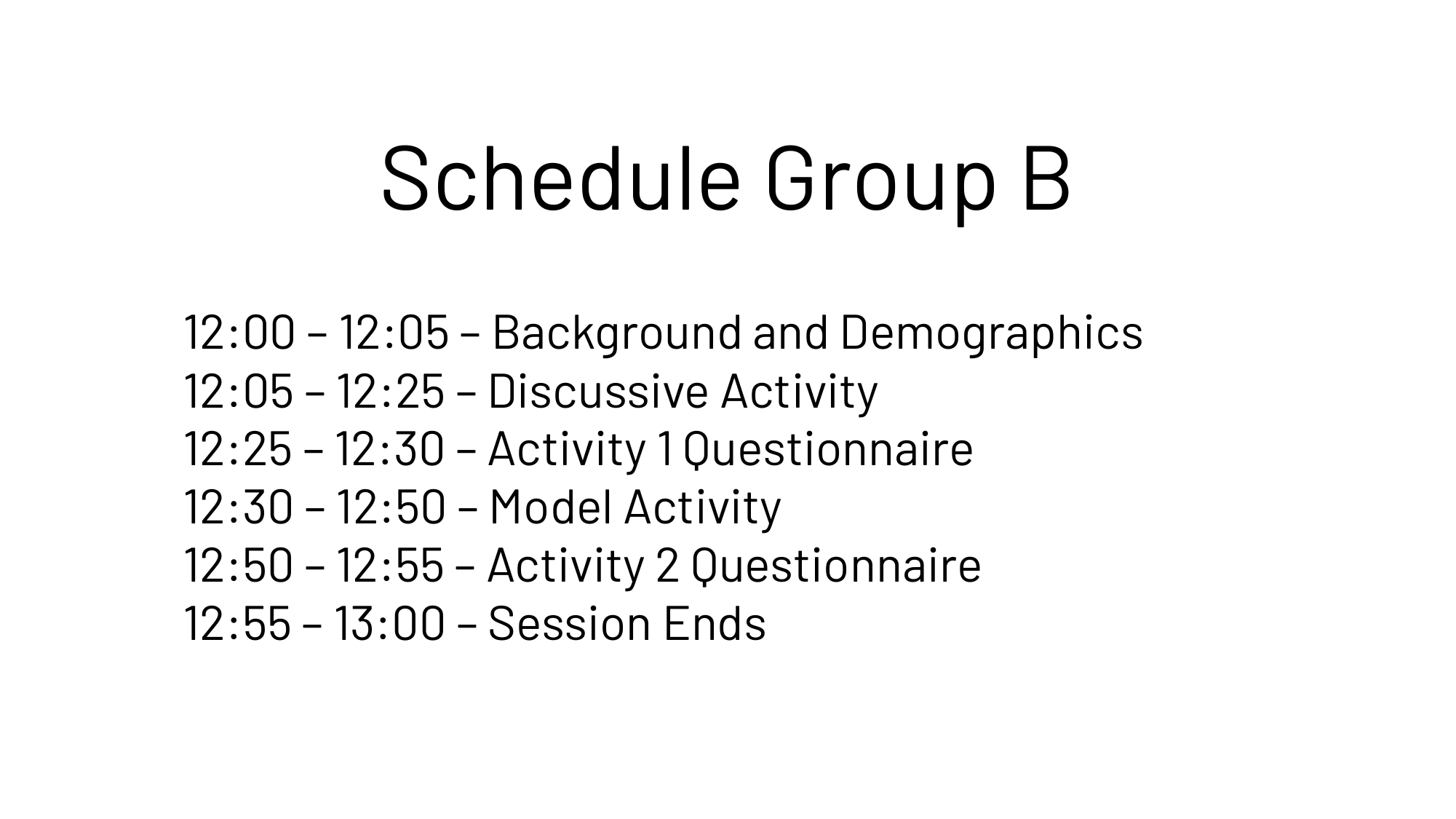

# Schedule Group B
12:00 – 12:05 – Background and Demographics
12:05 – 12:25 – Discussive Activity
12:25 – 12:30 – Activity 1 Questionnaire
12:30 – 12:50 – Model Activity
12:50 – 12:55 – Activity 2 Questionnaire
12:55 – 13:00 – Session Ends